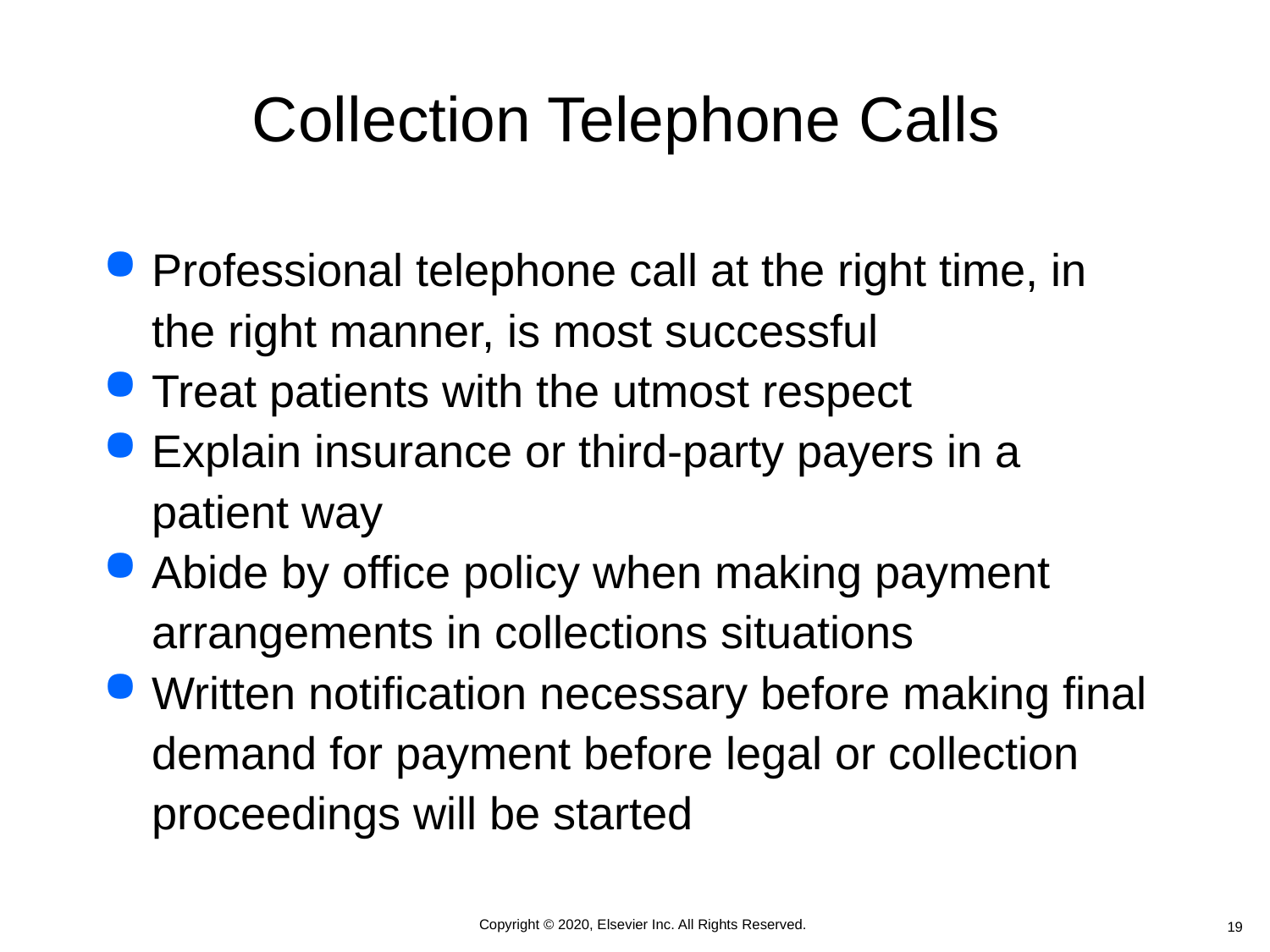

# Collection Telephone Calls
Professional telephone call at the right time, in the right manner, is most successful
Treat patients with the utmost respect
Explain insurance or third-party payers in a patient way
Abide by office policy when making payment arrangements in collections situations
Written notification necessary before making final demand for payment before legal or collection proceedings will be started